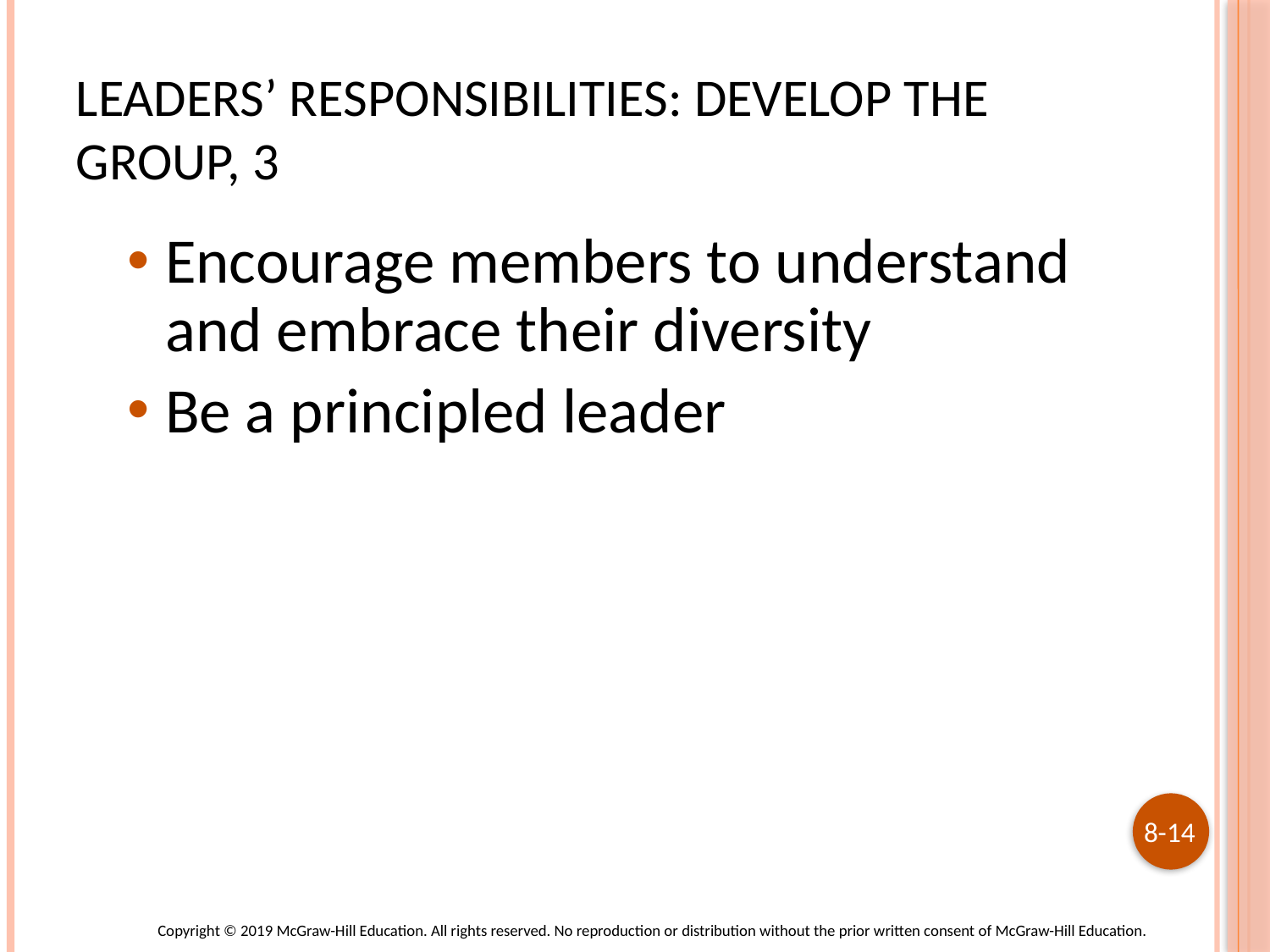

# Leaders’ Responsibilities: Develop the Group, 3
Encourage members to understand and embrace their diversity
Be a principled leader